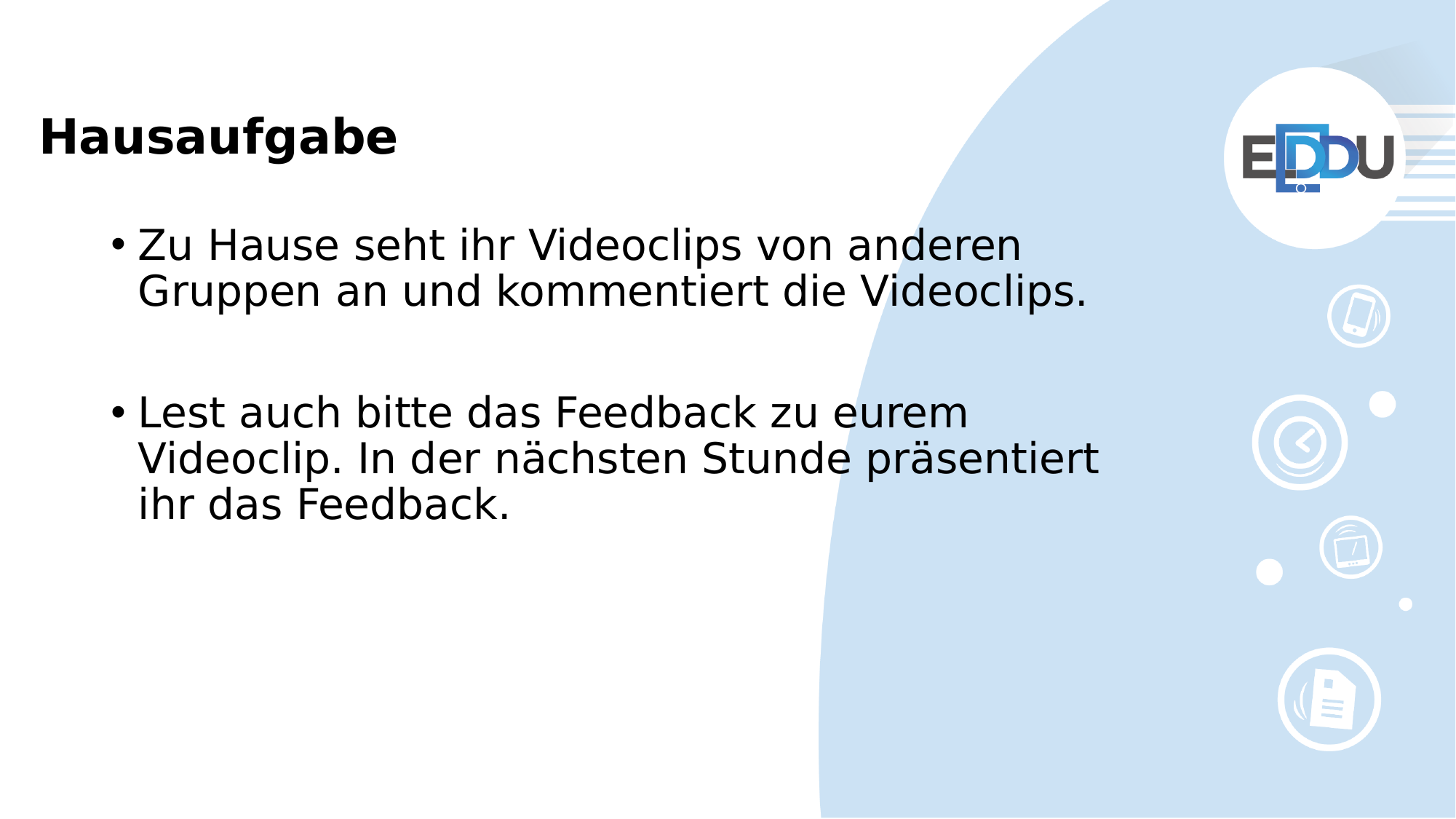

# Hausaufgabe
Zu Hause seht ihr Videoclips von anderen Gruppen an und kommentiert die Videoclips.

Lest auch bitte das Feedback zu eurem Videoclip. In der nächsten Stunde präsentiert ihr das Feedback.